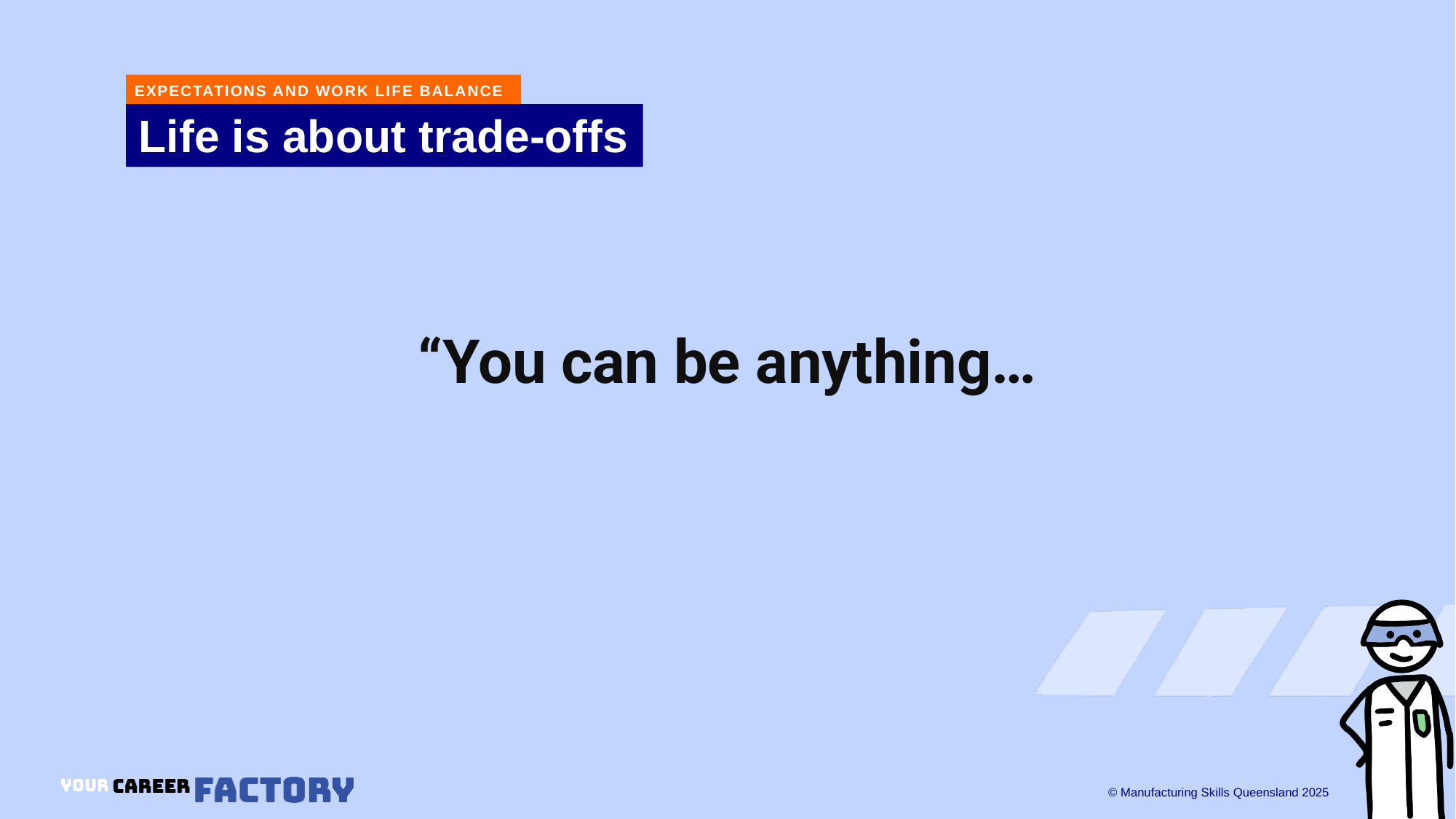

EXPECTATIONS AND WORK LIFE BALANCE
# Life is about trade-offs
“You can be anything…